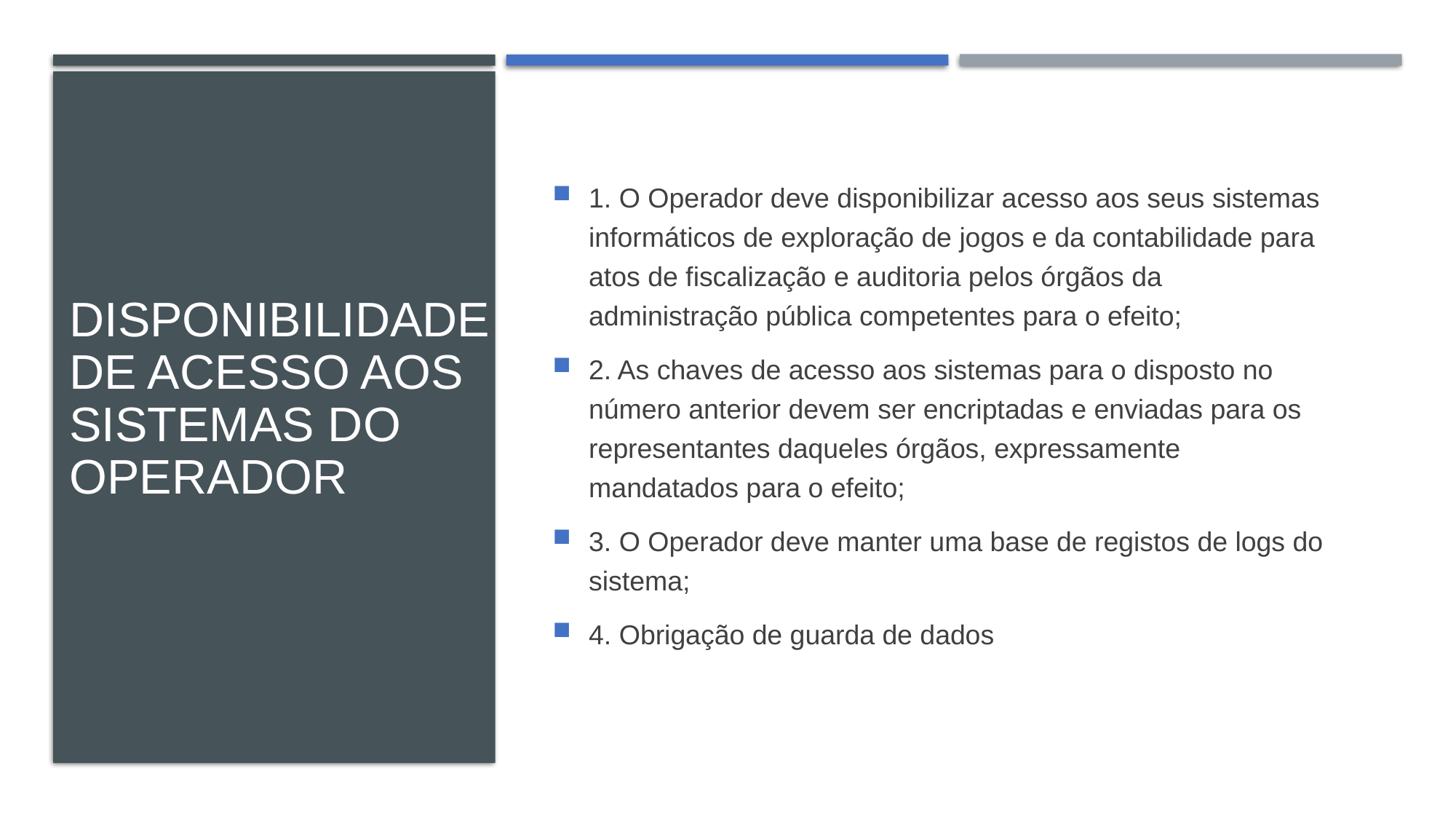

# Disponibilidade de acesso aos sistemas do Operador
1. O Operador deve disponibilizar acesso aos seus sistemas informáticos de exploração de jogos e da contabilidade para atos de fiscalização e auditoria pelos órgãos da administração pública competentes para o efeito;
2. As chaves de acesso aos sistemas para o disposto no número anterior devem ser encriptadas e enviadas para os representantes daqueles órgãos, expressamente mandatados para o efeito;
3. O Operador deve manter uma base de registos de logs do sistema;
4. Obrigação de guarda de dados